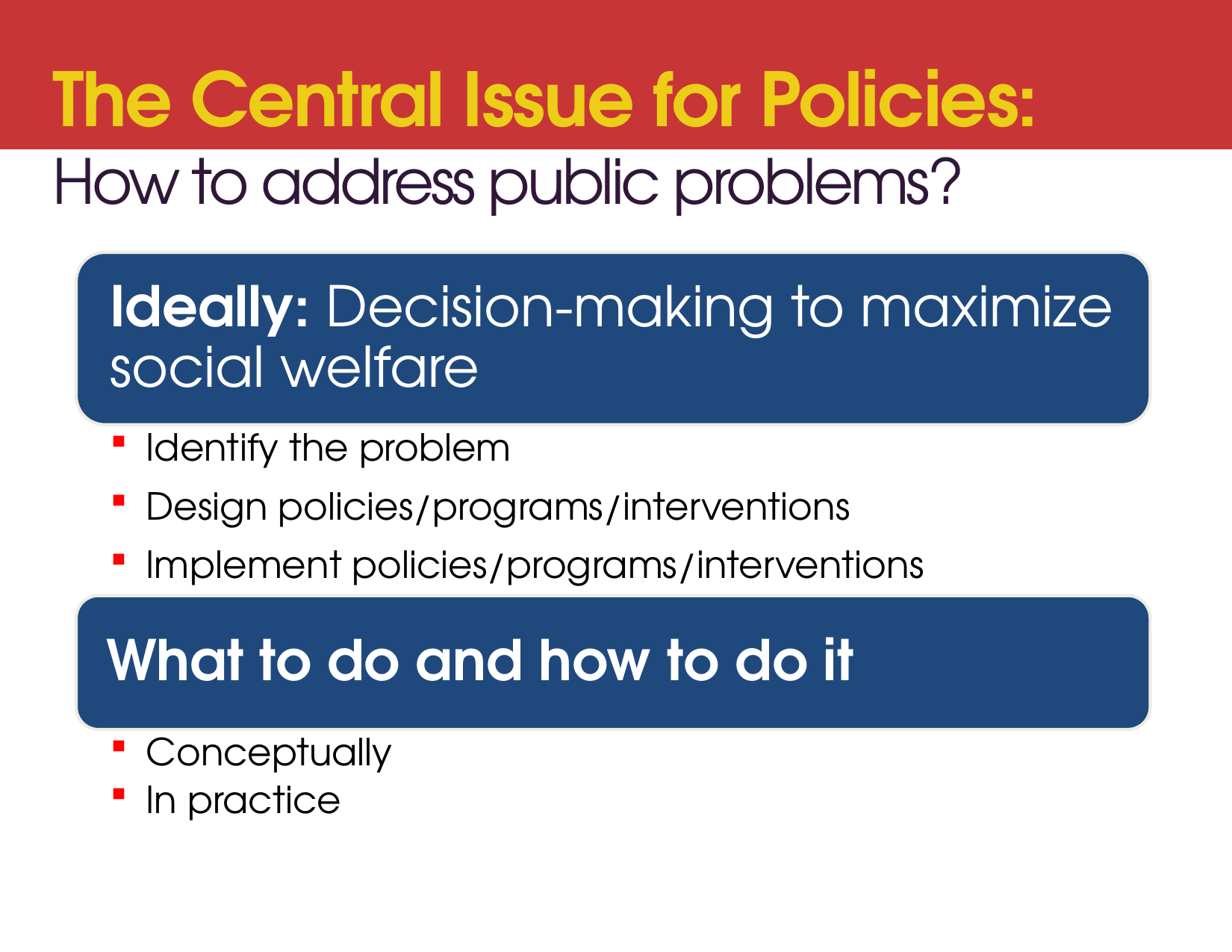

# The Central Issue for Policies: How to address public problems?
Ideally: Decision-making to maximize social welfare
Identify the problem
Design policies/programs/interventions
Implement policies/programs/interventions

What to do and how to do it
Conceptually
In practice